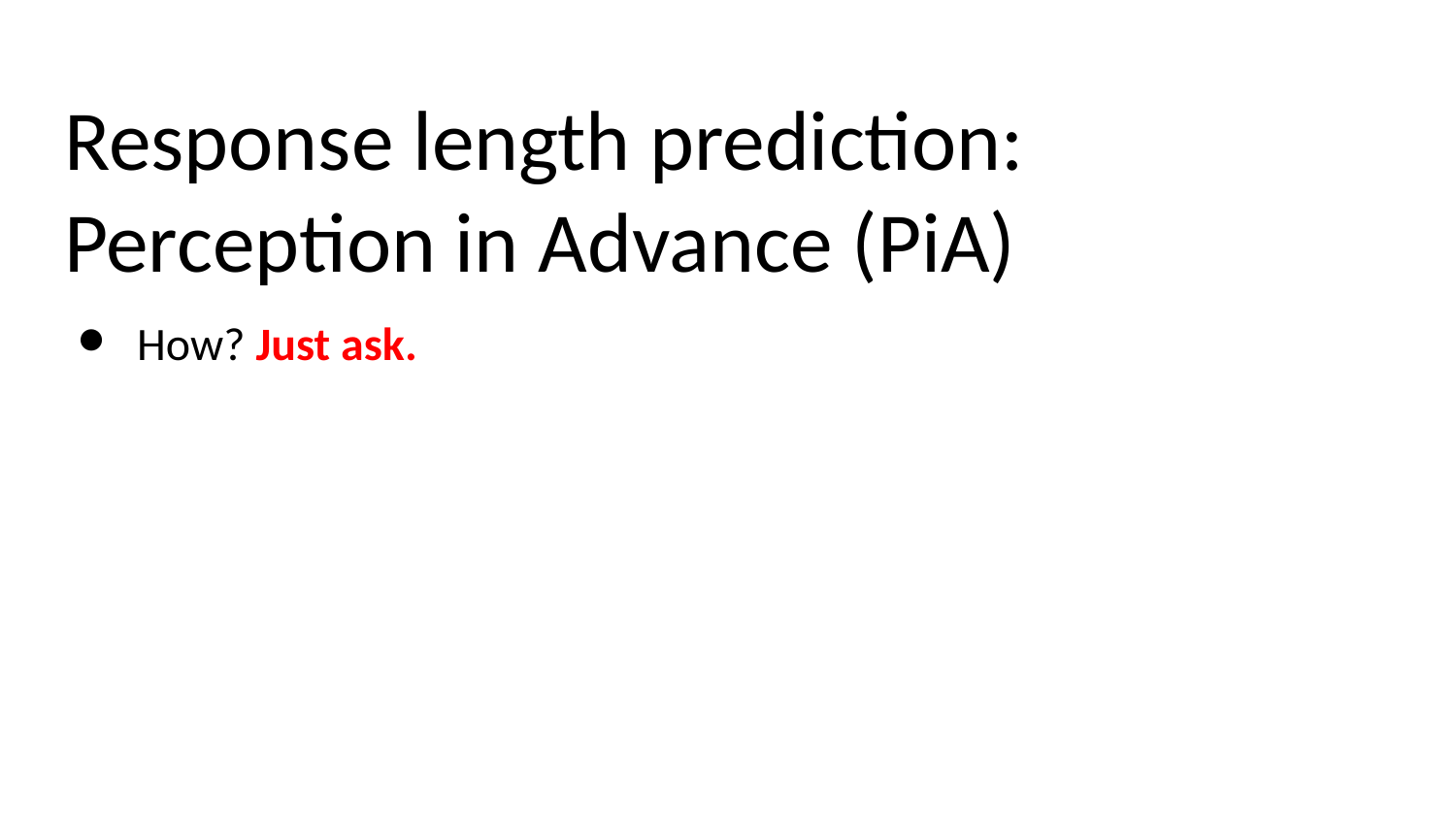

# Response length prediction: Perception in Advance (PiA)
How? Just ask.